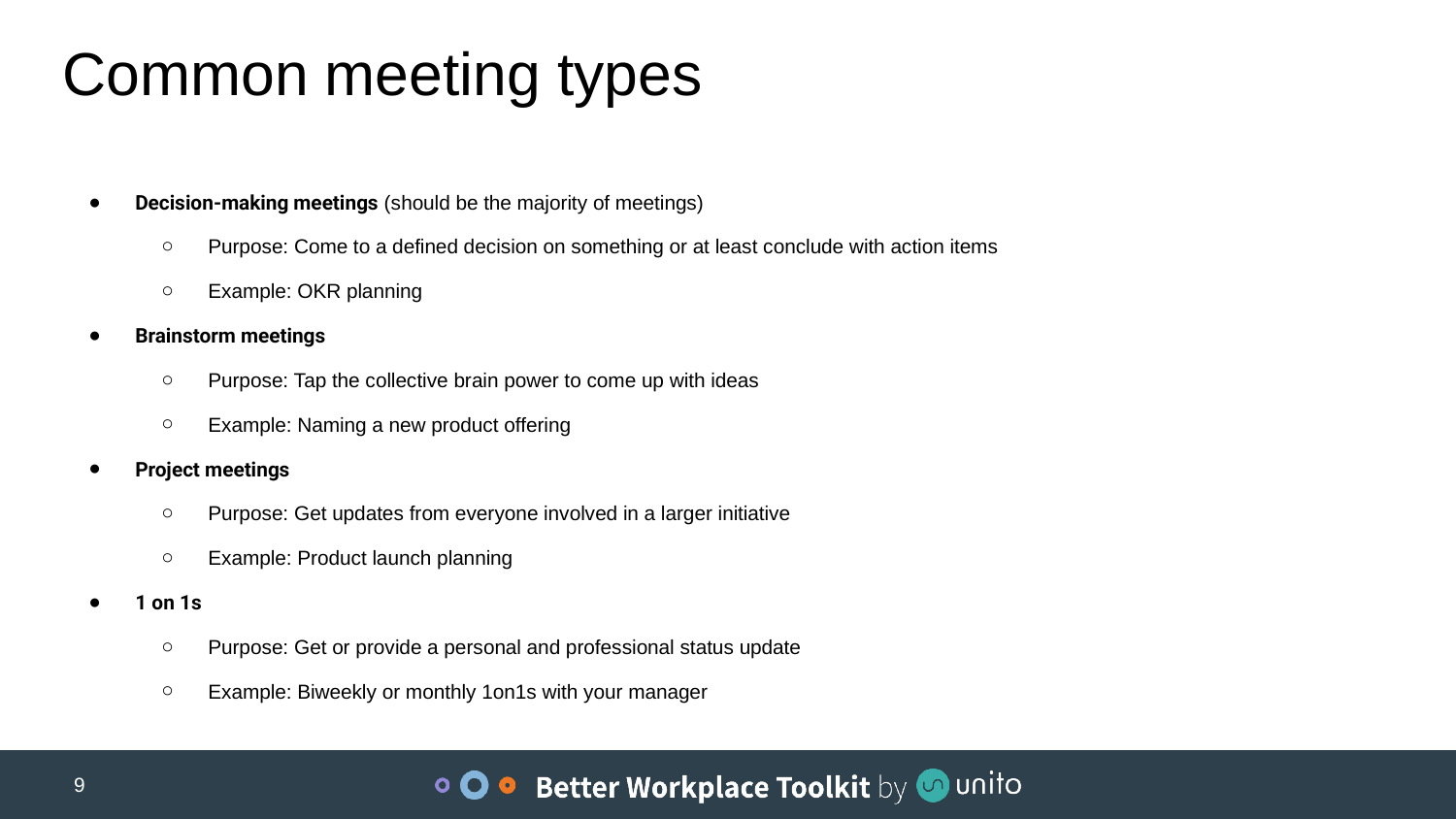

Common meeting types
Decision-making meetings (should be the majority of meetings)
Purpose: Come to a defined decision on something or at least conclude with action items
Example: OKR planning
Brainstorm meetings
Purpose: Tap the collective brain power to come up with ideas
Example: Naming a new product offering
Project meetings
Purpose: Get updates from everyone involved in a larger initiative
Example: Product launch planning
1 on 1s
Purpose: Get or provide a personal and professional status update
Example: Biweekly or monthly 1on1s with your manager